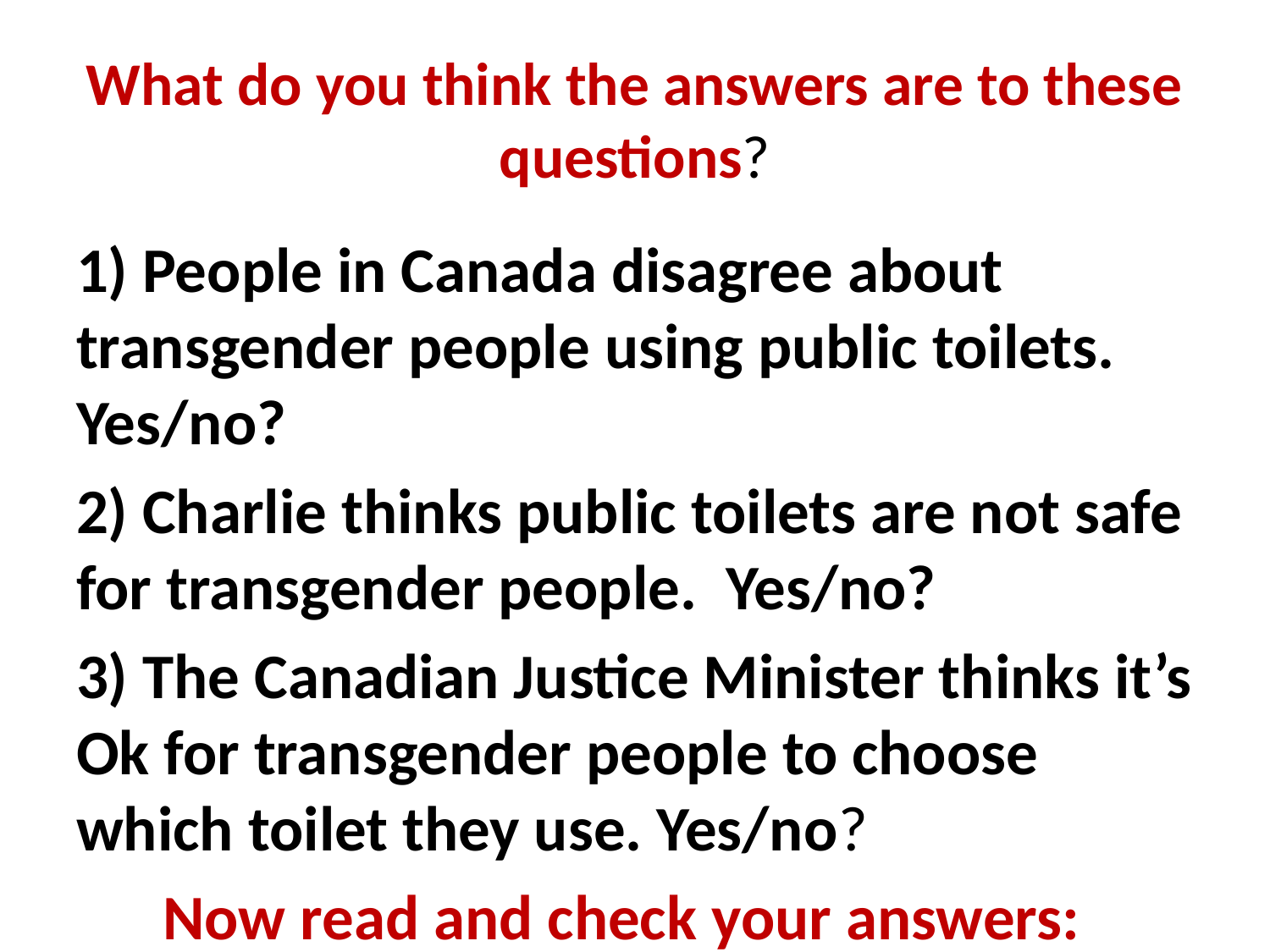

# What do you think the answers are to these questions?
1) People in Canada disagree about transgender people using public toilets. Yes/no?
2) Charlie thinks public toilets are not safe for transgender people.  Yes/no?
3) The Canadian Justice Minister thinks it’s Ok for transgender people to choose which toilet they use. Yes/no?
      Now read and check your answers: